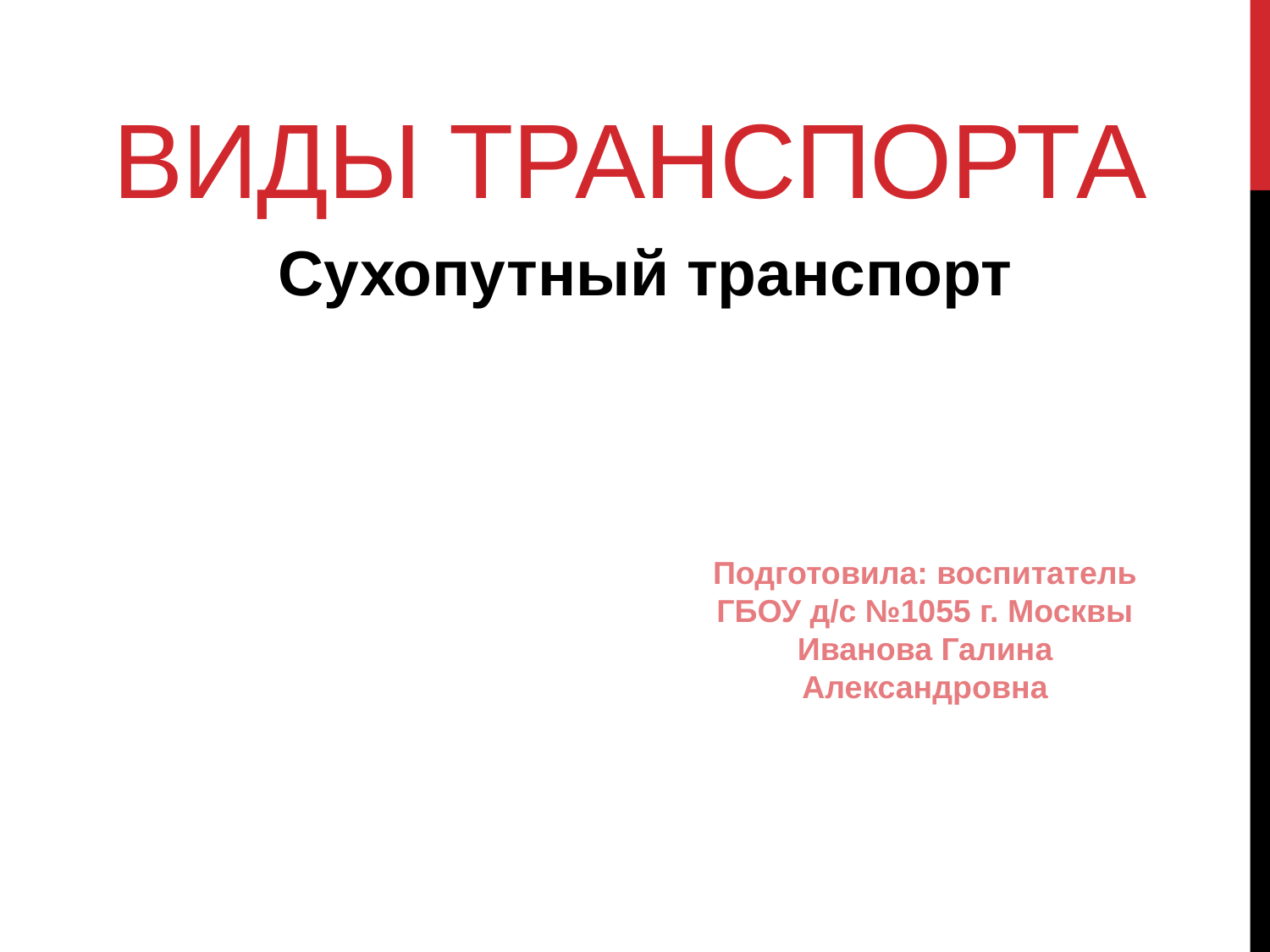

# Виды транспорта
Сухопутный транспорт
Подготовила: воспитатель ГБОУ д/с №1055 г. Москвы Иванова Галина Александровна